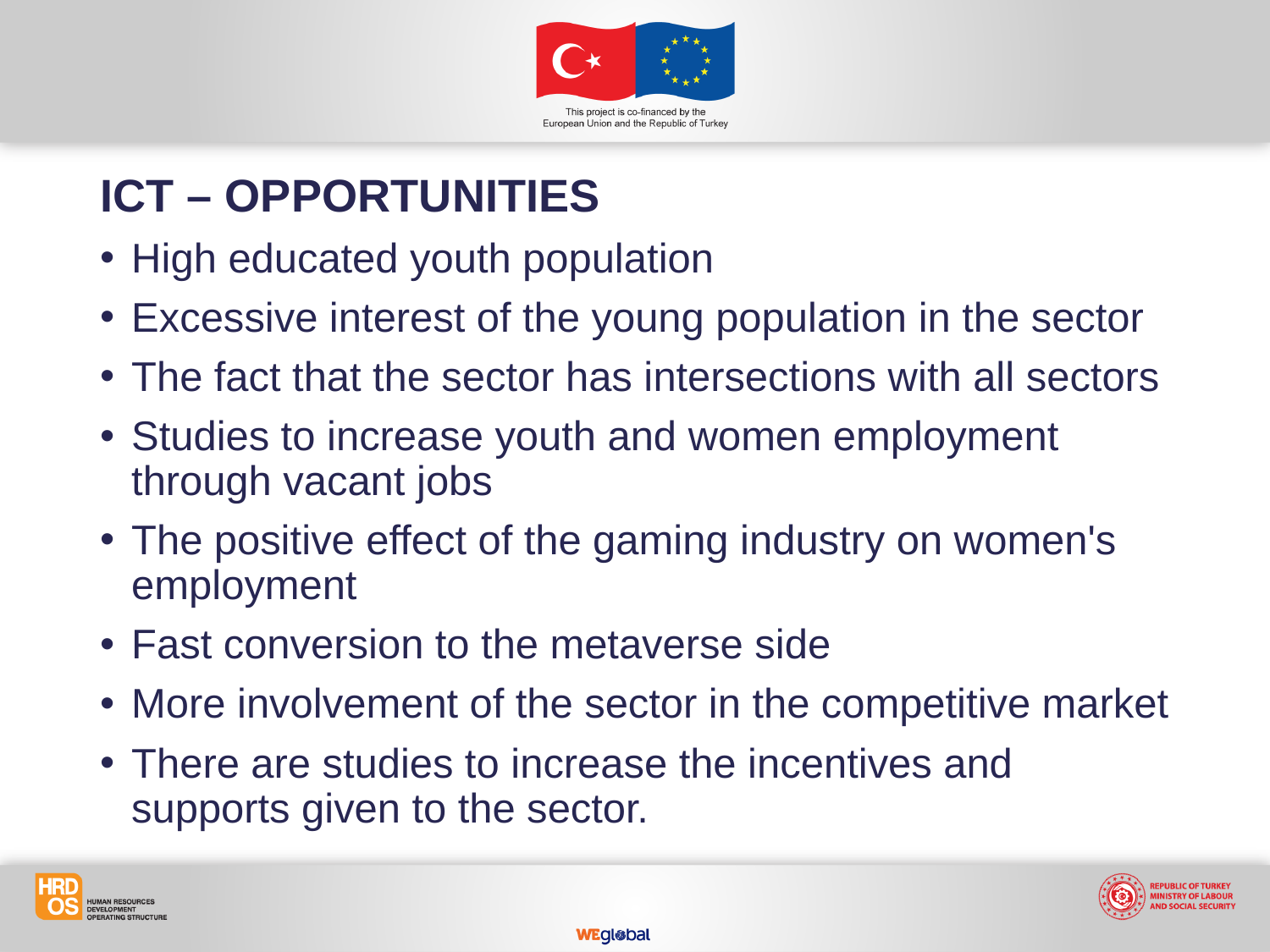

ICT – OPPORTUNITIES
High educated youth population
Excessive interest of the young population in the sector
The fact that the sector has intersections with all sectors
Studies to increase youth and women employment through vacant jobs
The positive effect of the gaming industry on women's employment
Fast conversion to the metaverse side
More involvement of the sector in the competitive market
There are studies to increase the incentives and supports given to the sector.